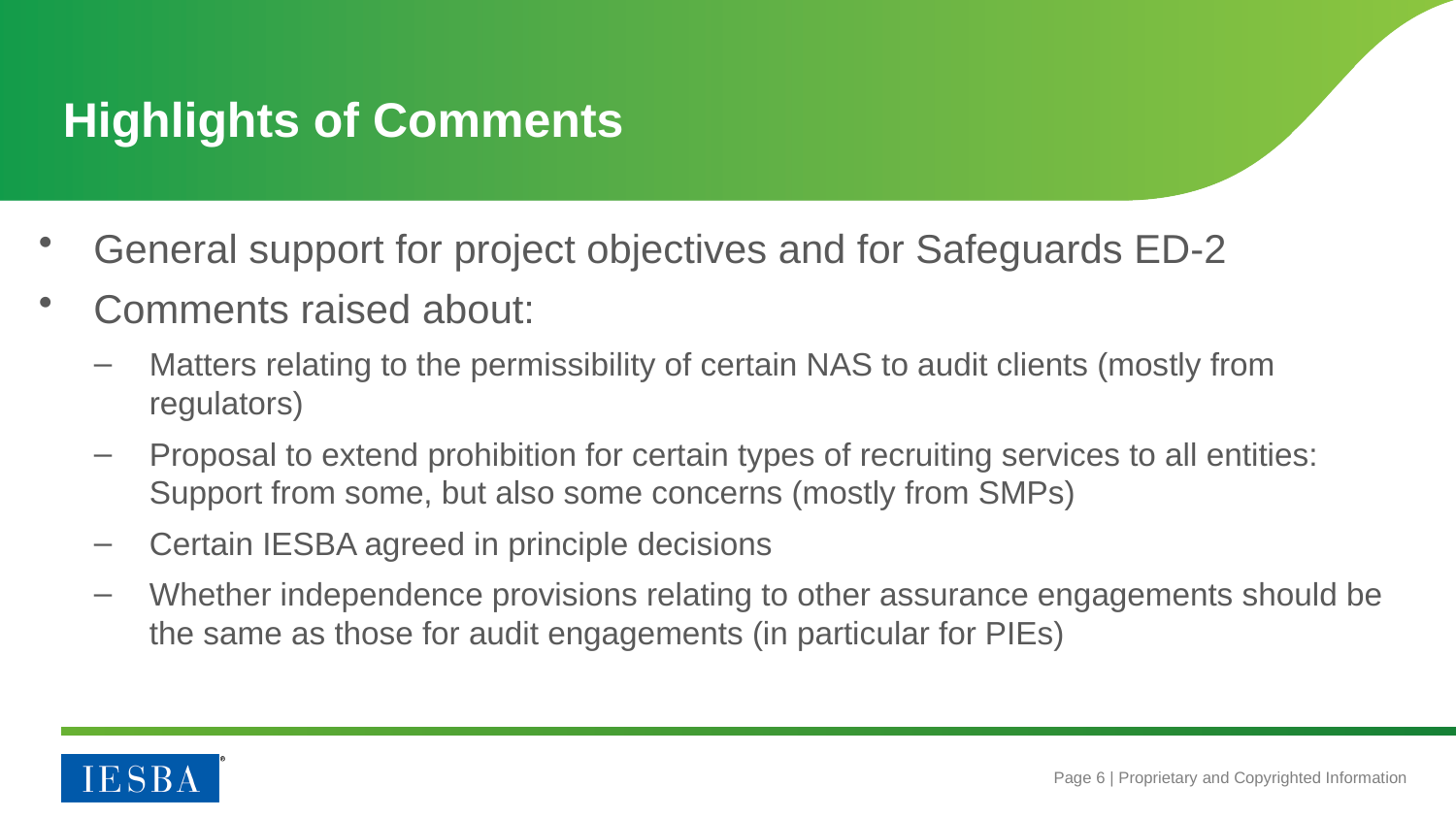

Highlights of Comments
General support for project objectives and for Safeguards ED-2
Comments raised about:
Matters relating to the permissibility of certain NAS to audit clients (mostly from regulators)
Proposal to extend prohibition for certain types of recruiting services to all entities: Support from some, but also some concerns (mostly from SMPs)
Certain IESBA agreed in principle decisions
Whether independence provisions relating to other assurance engagements should be the same as those for audit engagements (in particular for PIEs)